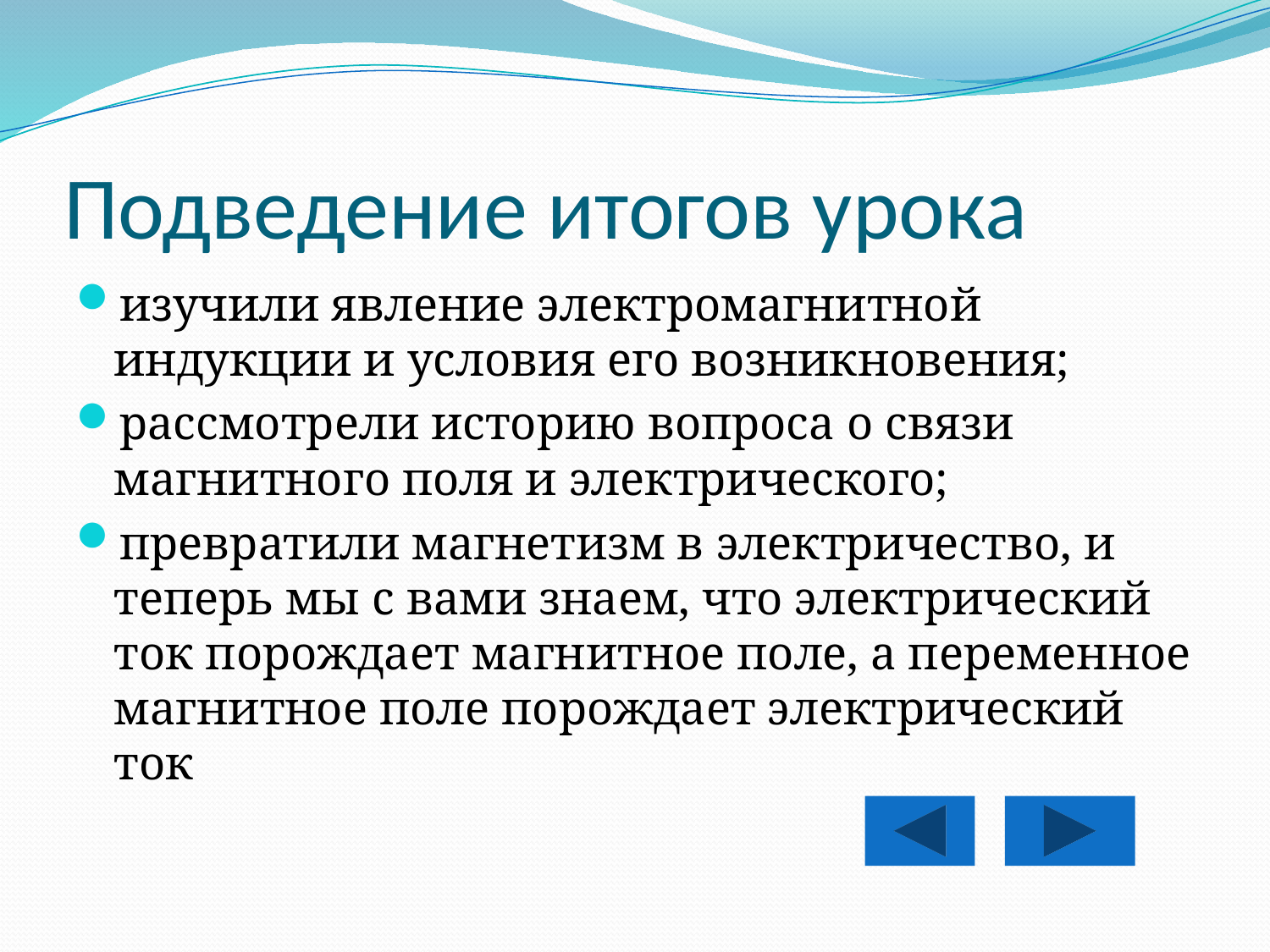

# Подведение итогов урока
изучили явление электромагнитной индукции и условия его возникновения;
рассмотрели историю вопроса о связи магнитного поля и электрического;
превратили магнетизм в электричество, и теперь мы с вами знаем, что электрический ток порождает магнитное поле, а переменное магнитное поле порождает электрический ток